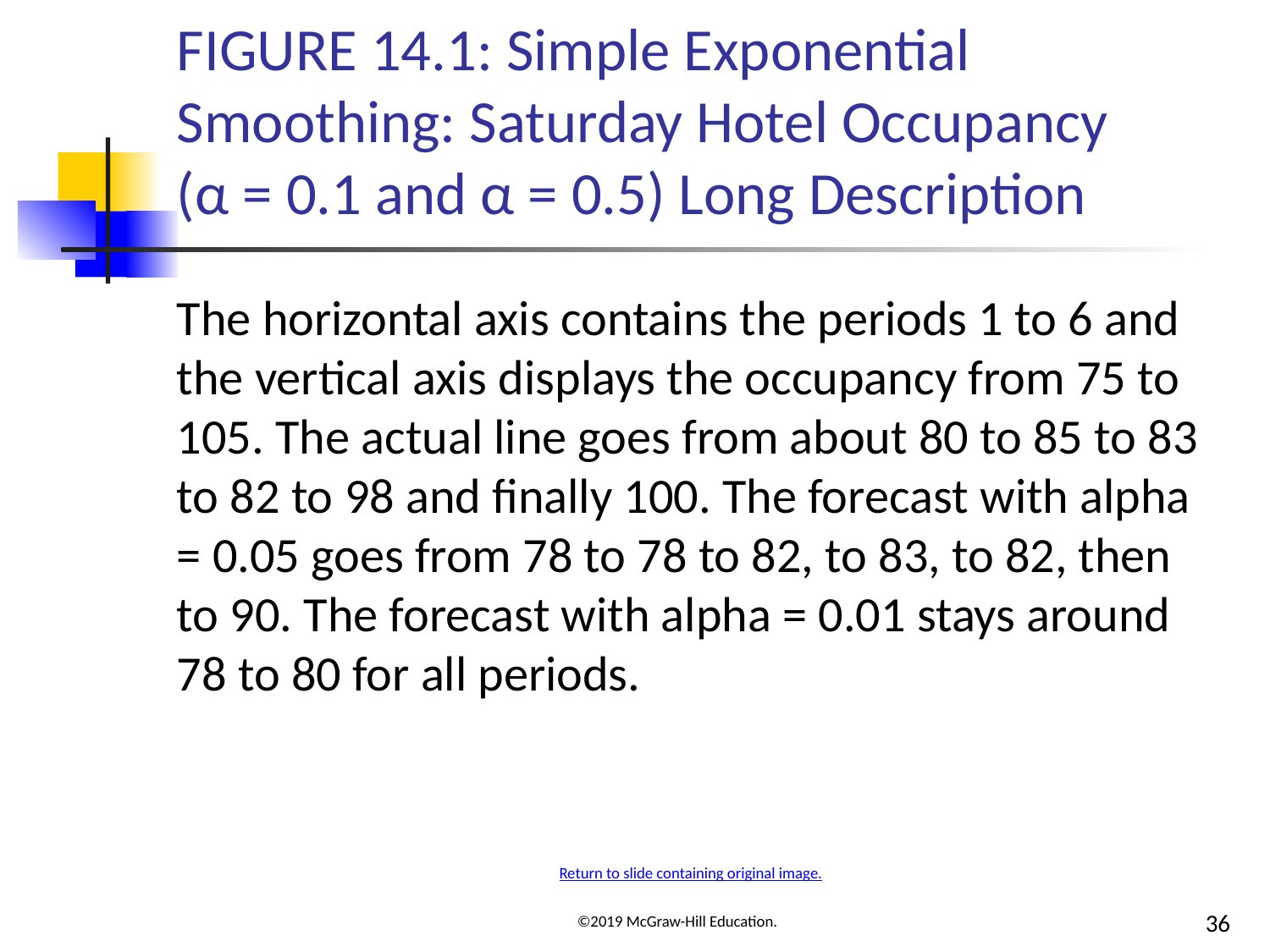

# FIGURE 14.1: Simple Exponential Smoothing: Saturday Hotel Occupancy    (α = 0.1 and α = 0.5) Long Description
The horizontal axis contains the periods 1 to 6 and the vertical axis displays the occupancy from 75 to 105. The actual line goes from about 80 to 85 to 83 to 82 to 98 and finally 100. The forecast with alpha = 0.05 goes from 78 to 78 to 82, to 83, to 82, then to 90. The forecast with alpha = 0.01 stays around 78 to 80 for all periods.
Return to slide containing original image.